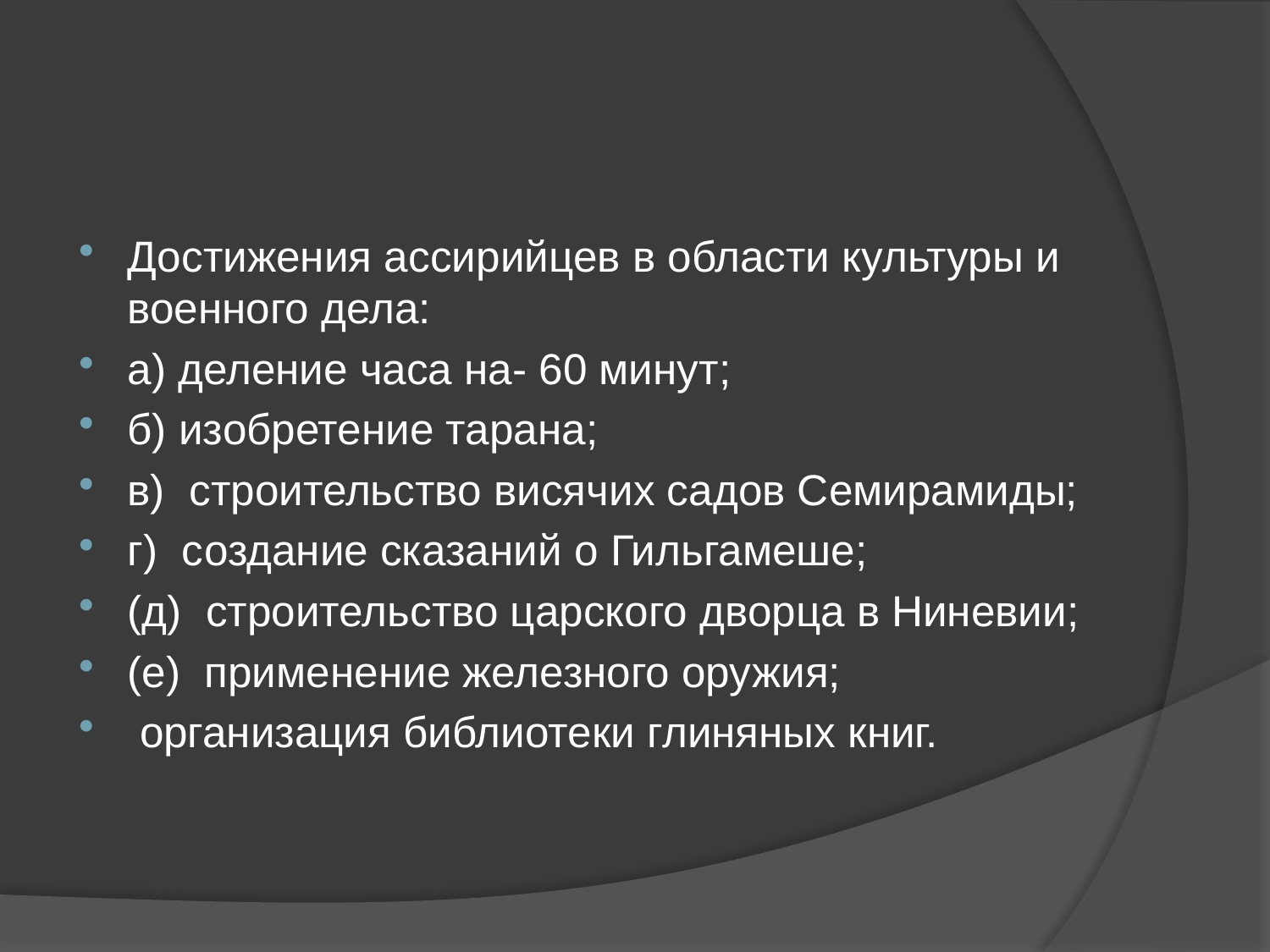

#
Достижения ассирийцев в области культуры и военного дела:
а) деление часа на- 60 минут;
б) изобретение тарана;
в)  строительство висячих садов Семирамиды;
г)  создание сказаний о Гильгамеше;
(д)  строительство царского дворца в Ниневии;
(е)  применение железного оружия;
 организация библиотеки глиняных книг.